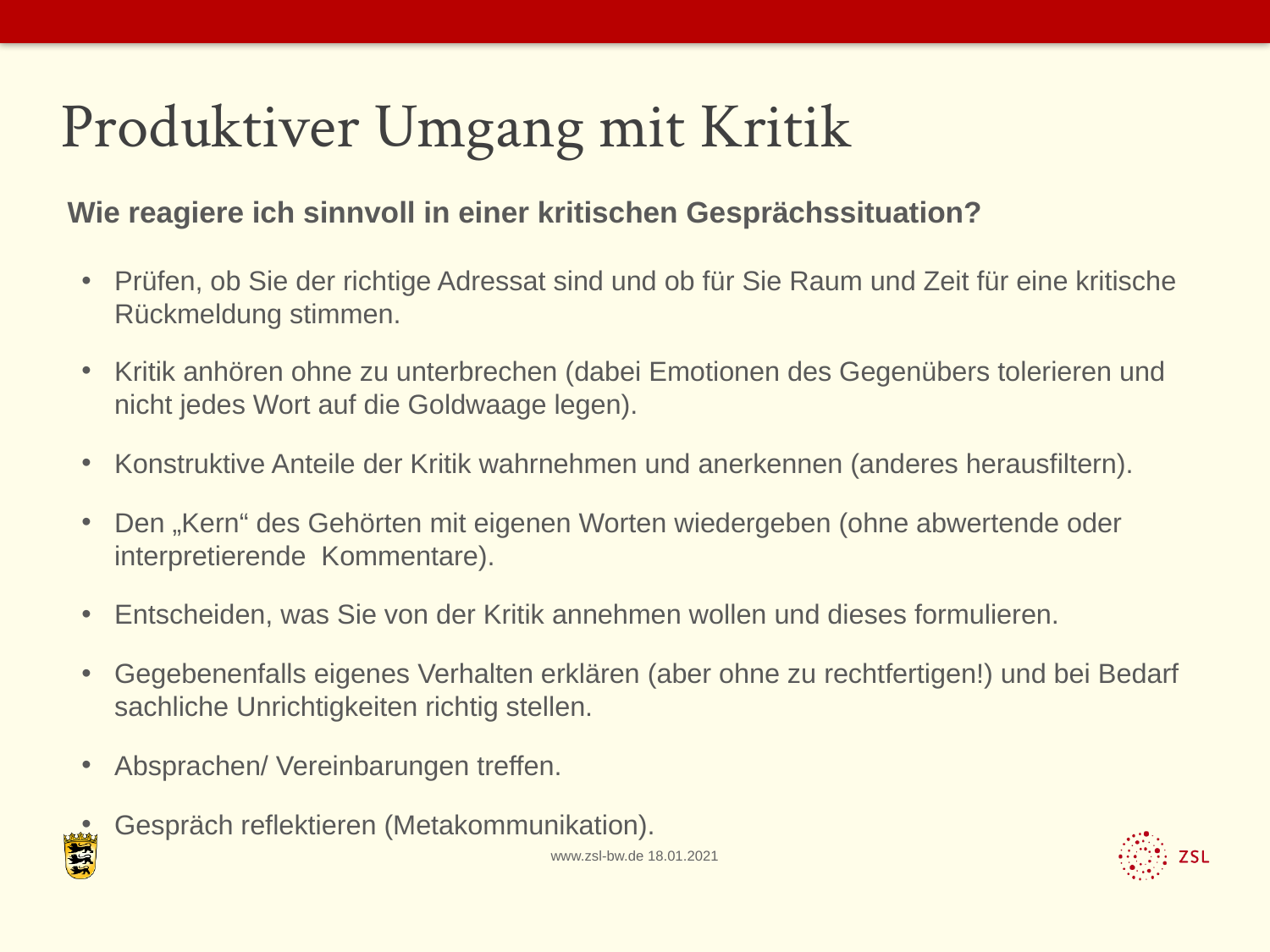

# Produktiver Umgang mit Kritik
Wie reagiere ich sinnvoll in einer kritischen Gesprächssituation?

Prüfen, ob Sie der richtige Adressat sind und ob für Sie Raum und Zeit für eine kritische Rückmeldung stimmen.

Kritik anhören ohne zu unterbrechen (dabei Emotionen des Gegenübers tolerieren und nicht jedes Wort auf die Goldwaage legen).

Konstruktive Anteile der Kritik wahrnehmen und anerkennen (anderes herausfiltern).

Den „Kern“ des Gehörten mit eigenen Worten wiedergeben (ohne abwertende oder interpretierende  Kommentare).

Entscheiden, was Sie von der Kritik annehmen wollen und dieses formulieren.

Gegebenenfalls eigenes Verhalten erklären (aber ohne zu rechtfertigen!) und bei Bedarf sachliche Unrichtigkeiten richtig stellen.

Absprachen/ Vereinbarungen treffen.

Gespräch reflektieren (Metakommunikation).